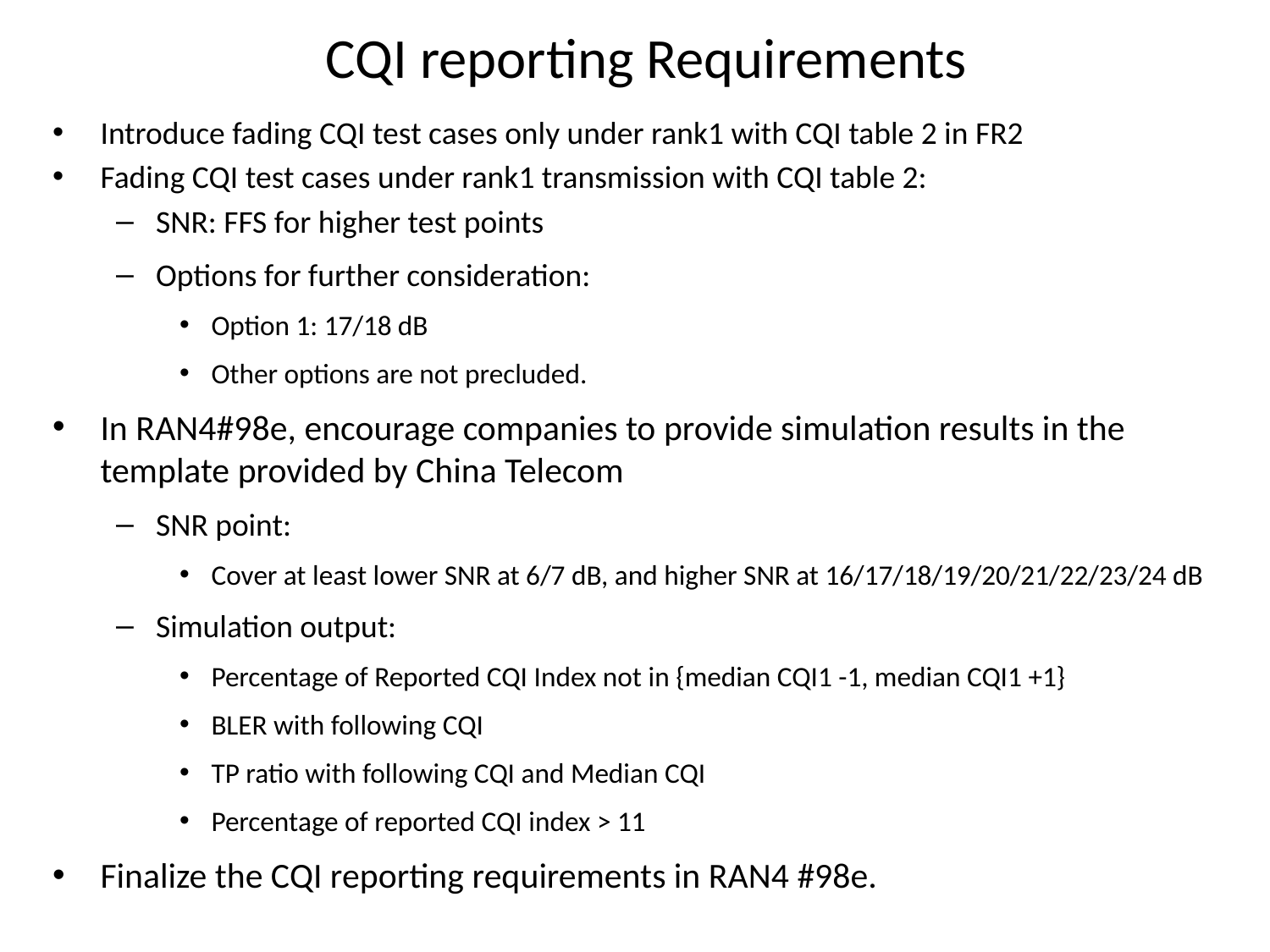

# CQI reporting Requirements
Introduce fading CQI test cases only under rank1 with CQI table 2 in FR2
Fading CQI test cases under rank1 transmission with CQI table 2:
SNR: FFS for higher test points
Options for further consideration:
Option 1: 17/18 dB
Other options are not precluded.
In RAN4#98e, encourage companies to provide simulation results in the template provided by China Telecom
SNR point:
Cover at least lower SNR at 6/7 dB, and higher SNR at 16/17/18/19/20/21/22/23/24 dB
Simulation output:
Percentage of Reported CQI Index not in {median CQI1 -1, median CQI1 +1}
BLER with following CQI
TP ratio with following CQI and Median CQI
Percentage of reported CQI index > 11
Finalize the CQI reporting requirements in RAN4 #98e.